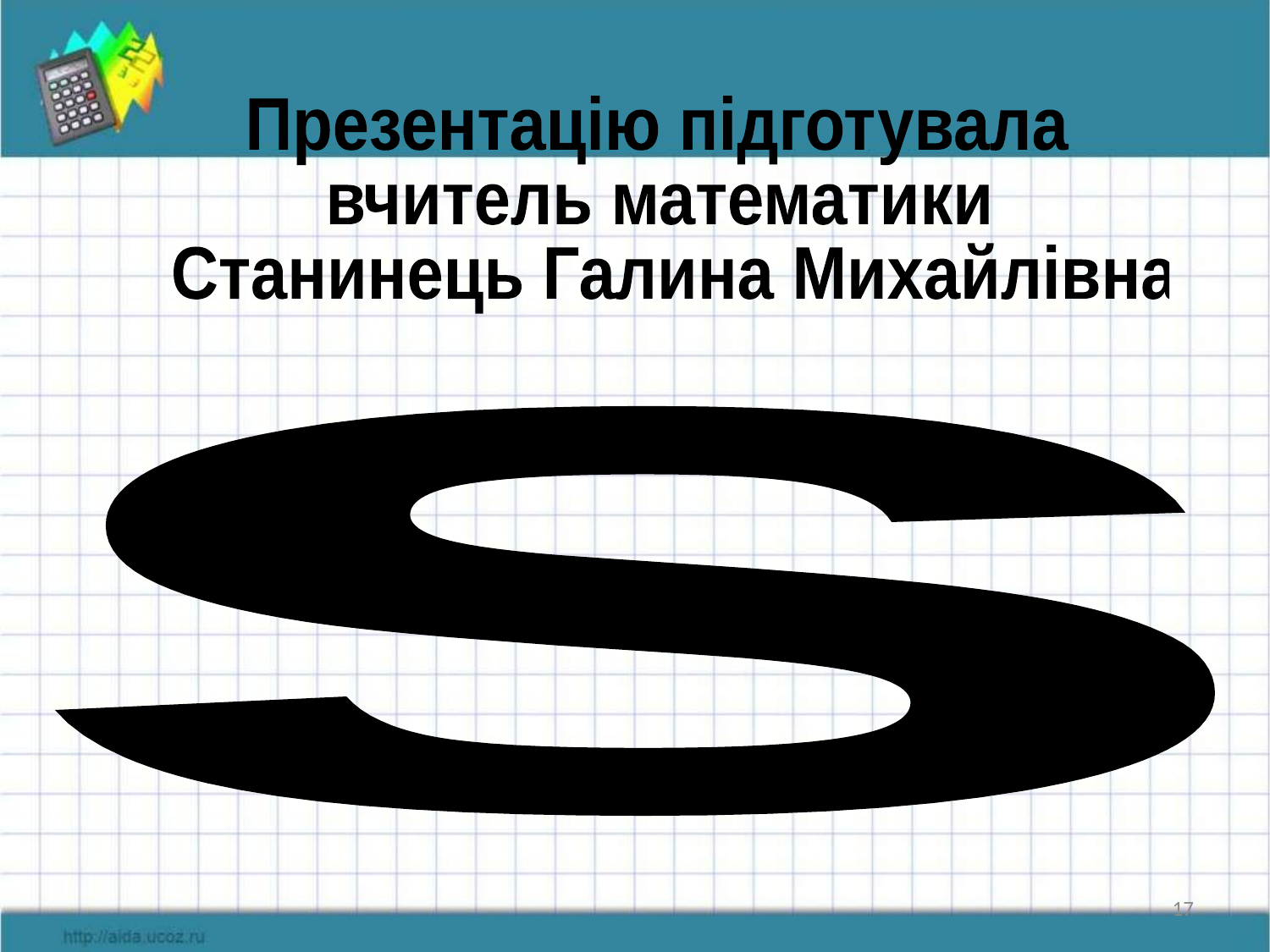

Презентацію підготувала
вчитель математики
 Станинець Галина Михайлівна
s
17